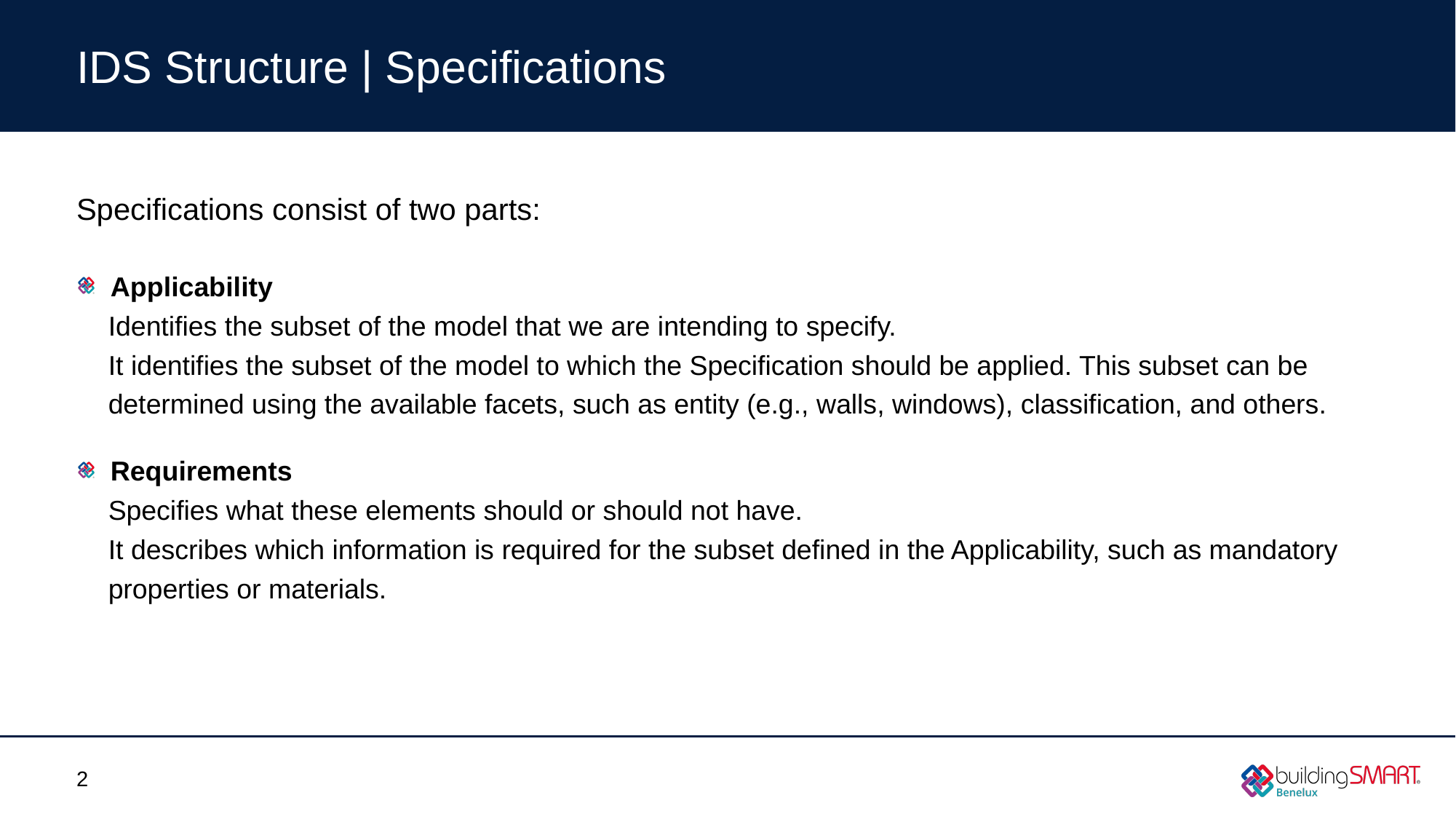

# IDS Structure | Specifications
Specifications consist of two parts:
Applicability
Identifies the subset of the model that we are intending to specify.
It identifies the subset of the model to which the Specification should be applied. This subset can be determined using the available facets, such as entity (e.g., walls, windows), classification, and others.
Requirements
Specifies what these elements should or should not have.
It describes which information is required for the subset defined in the Applicability, such as mandatory properties or materials.
2